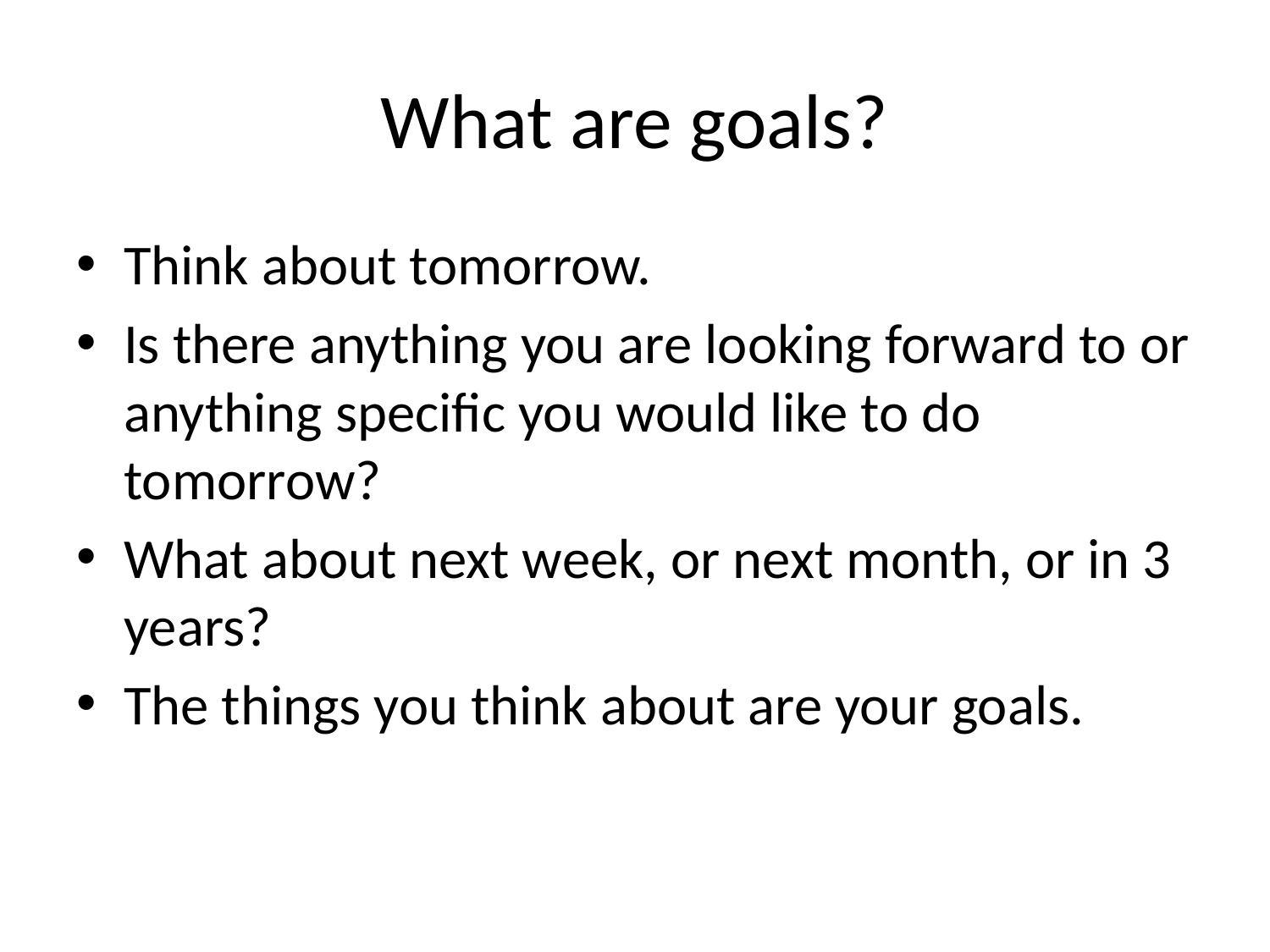

# What are goals?
Think about tomorrow.
Is there anything you are looking forward to or anything specific you would like to do tomorrow?
What about next week, or next month, or in 3 years?
The things you think about are your goals.